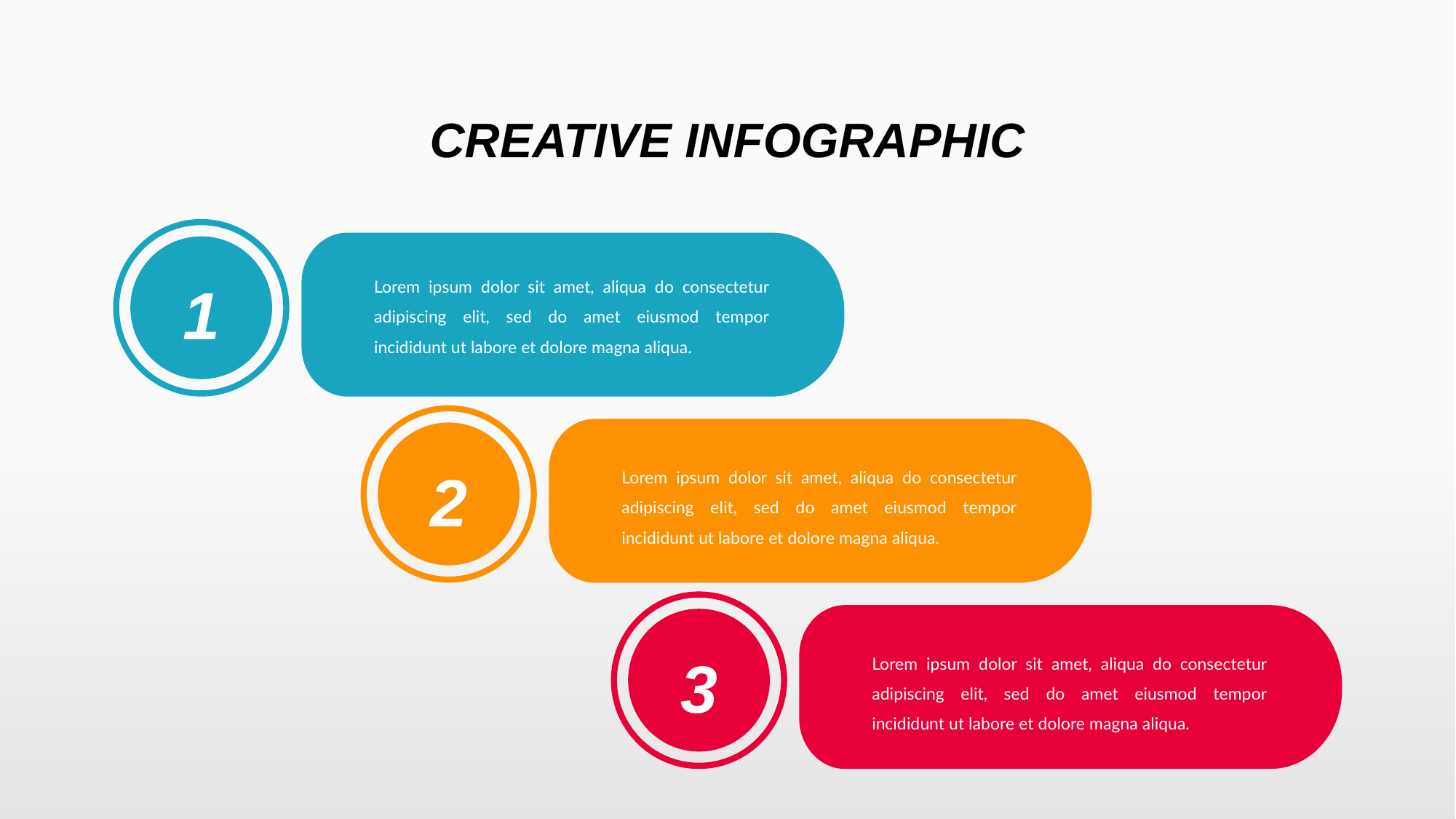

CREATIVE INFOGRAPHIC

Lorem ipsum dolor sit amet, aliqua do consectetur adipiscing elit, sed do amet eiusmod tempor incididunt ut labore et dolore magna aliqua.
1

Lorem ipsum dolor sit amet, aliqua do consectetur adipiscing elit, sed do amet eiusmod tempor incididunt ut labore et dolore magna aliqua.
2

Lorem ipsum dolor sit amet, aliqua do consectetur adipiscing elit, sed do amet eiusmod tempor incididunt ut labore et dolore magna aliqua.
3